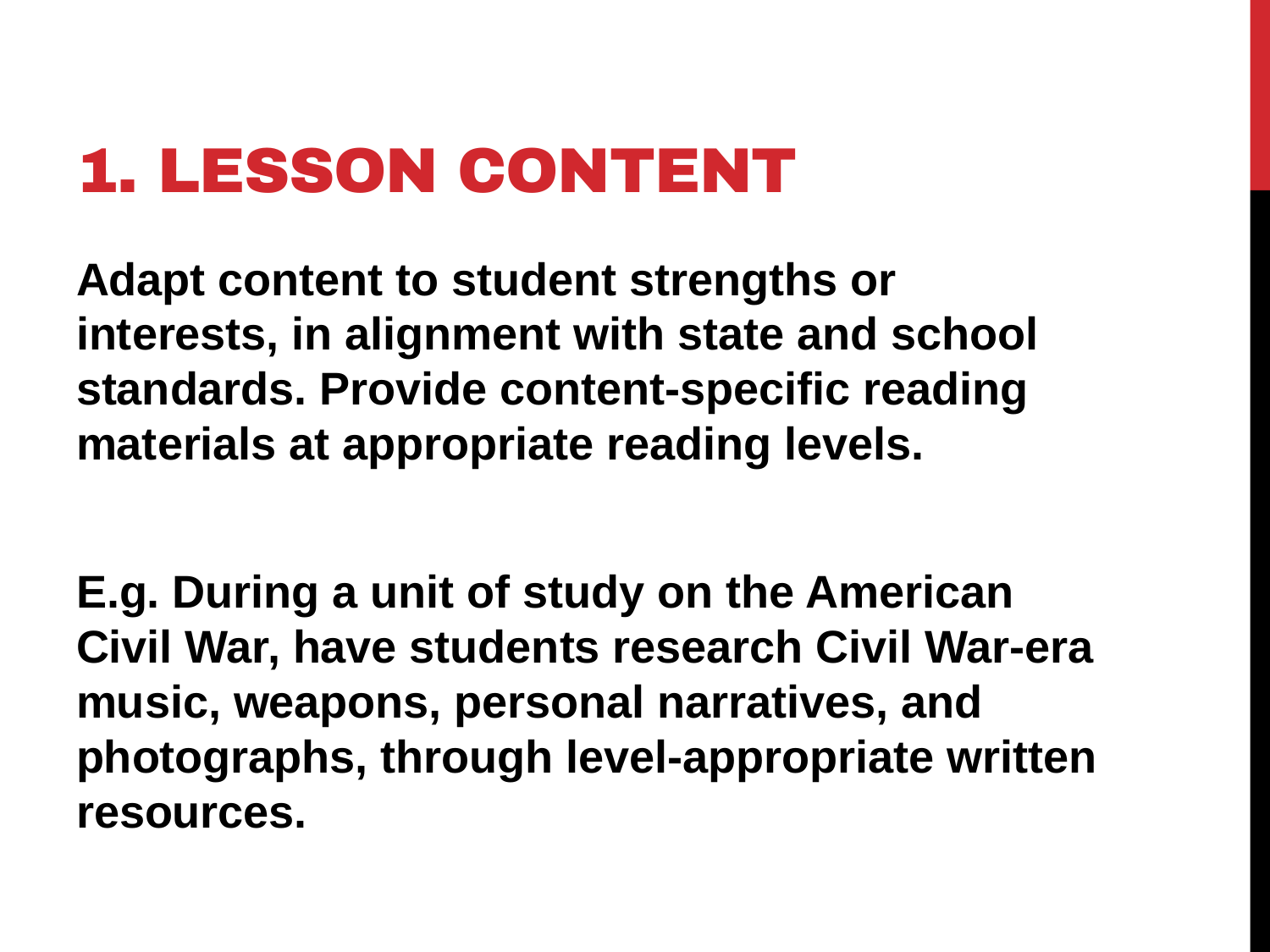

# 1. Lesson Content
Adapt content to student strengths or interests, in alignment with state and school standards. Provide content-specific reading materials at appropriate reading levels.

E.g. During a unit of study on the American Civil War, have students research Civil War-era music, weapons, personal narratives, and photographs, through level-appropriate written resources.